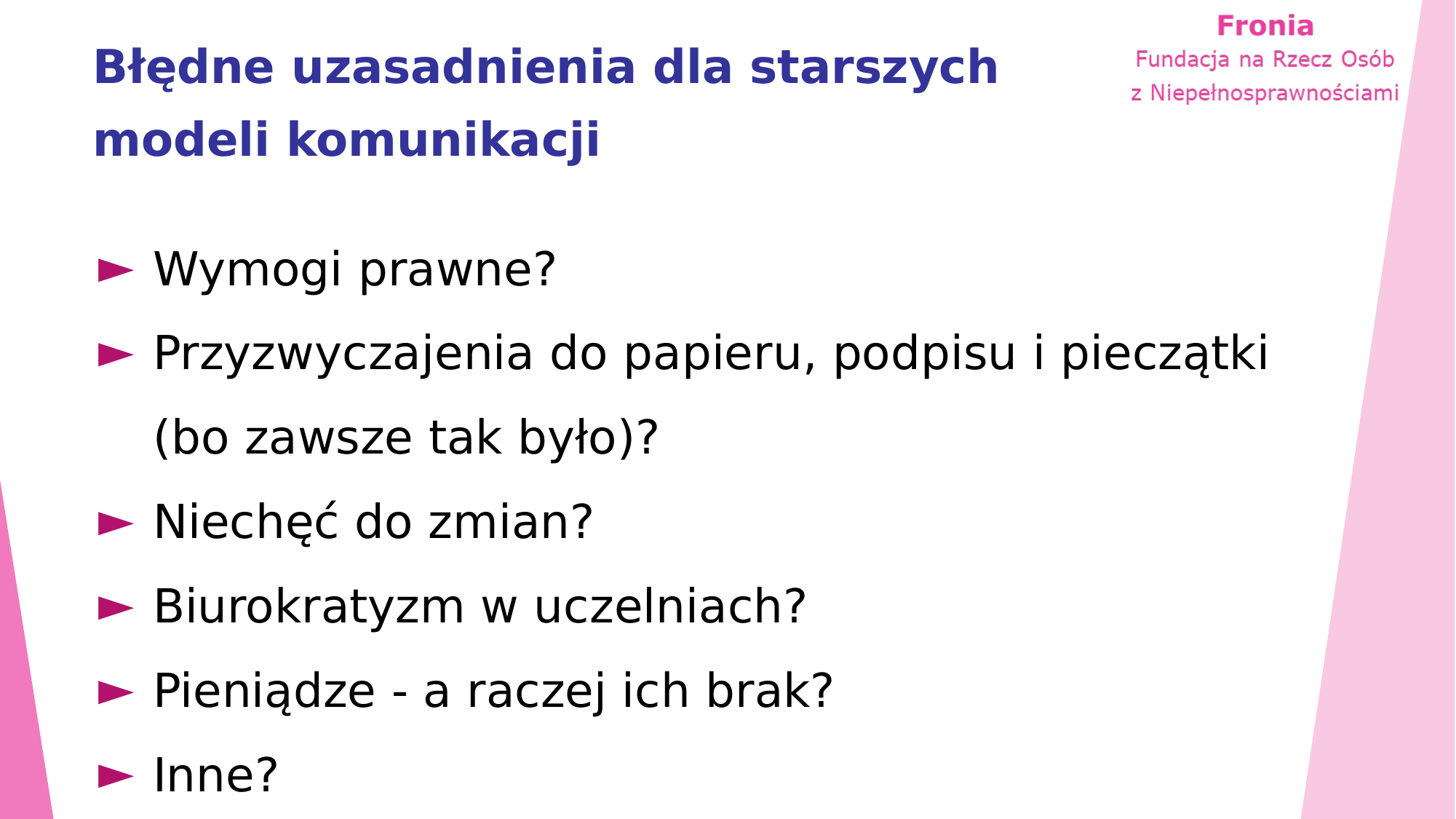

# Błędne uzasadnienia dla starszych modeli komunikacji
Wymogi prawne?
Przyzwyczajenia do papieru, podpisu i pieczątki (bo zawsze tak było)?
Niechęć do zmian?
Biurokratyzm w uczelniach?
Pieniądze - a raczej ich brak?
Inne?